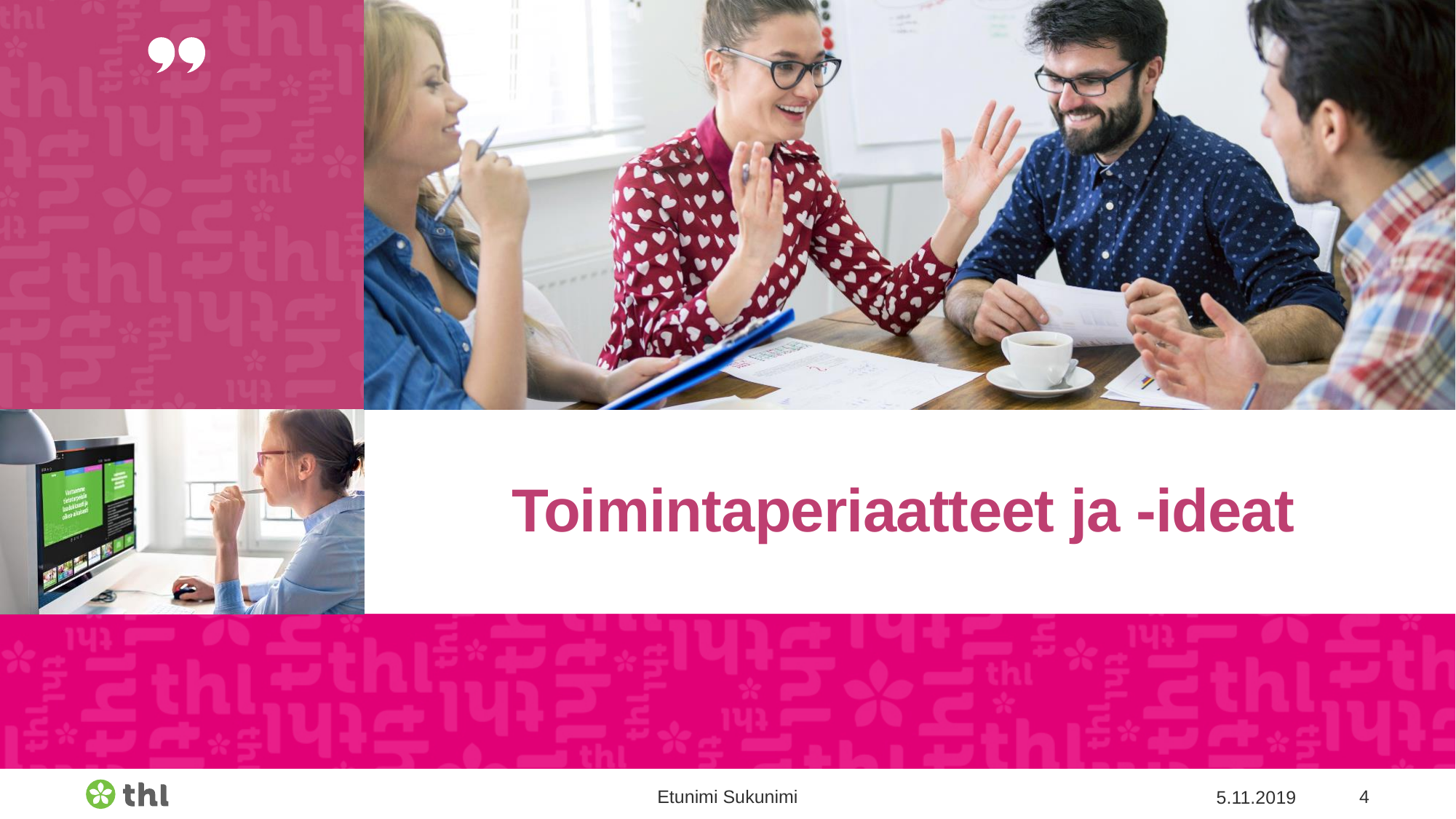

# Toimintaperiaatteet ja -ideat
Etunimi Sukunimi
5.11.2019
4